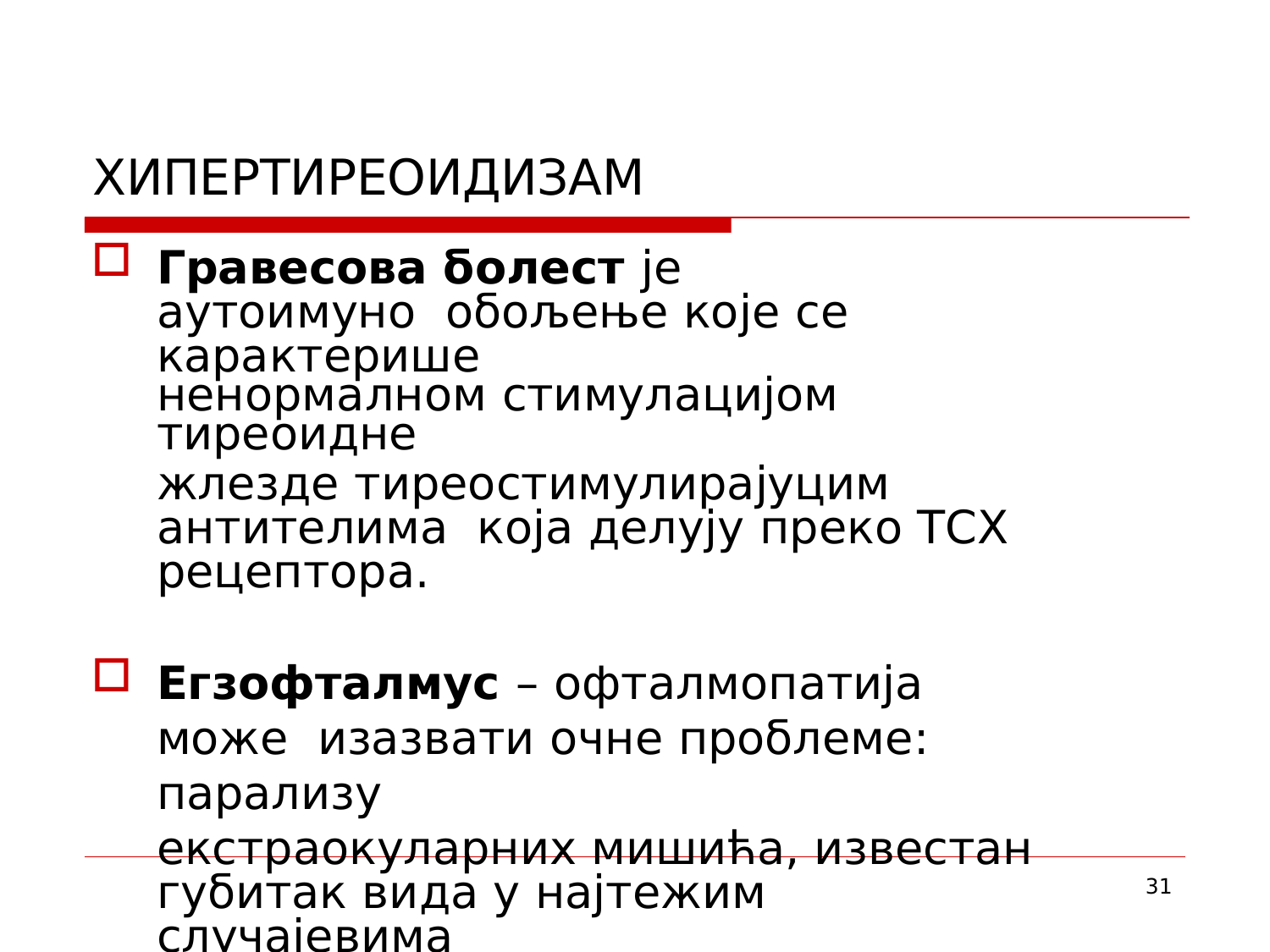

# ХИПЕРТИРЕОИДИЗАМ
Гравесова болест је аутоимуно  обољење које се карактерише
ненормалном стимулацијом тиреоидне
жлезде тиреостимулирајуцим антителима  која делују преко ТСХ рецептора.

Егзофталмус – офталмопатија може  изазвати очне проблеме: парализу
екстраокуларних мишића, известан  губитак вида у најтежим случајевима
услед едема папиле, оштећење рожњаче.

31